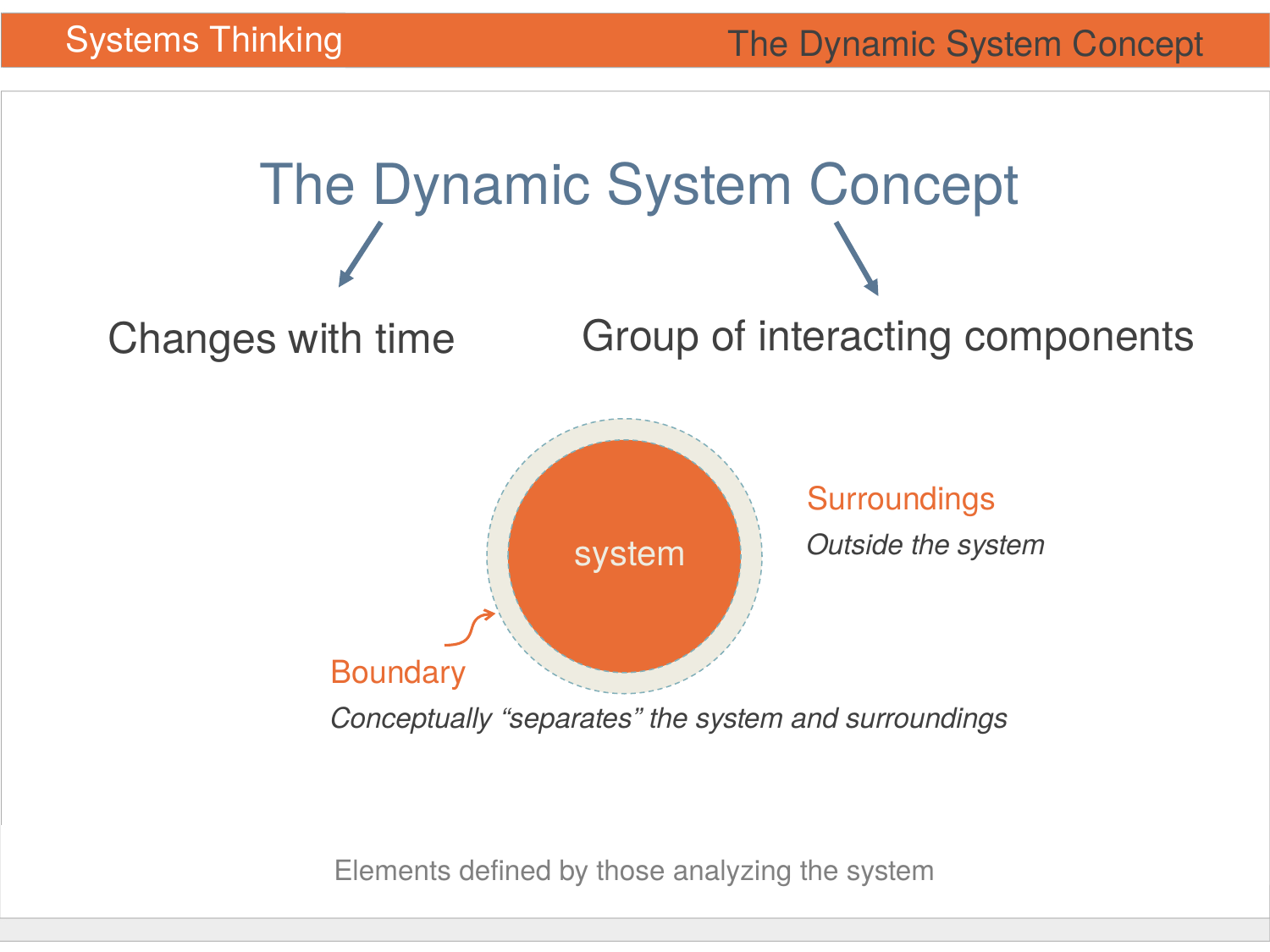

The Dynamic System Concept
The Dynamic System Concept

Group of interacting components
Changes with time

Surroundings
Outside the system
system
Boundary
Conceptually “separates” the system and surroundings
Elements defined by those analyzing the system